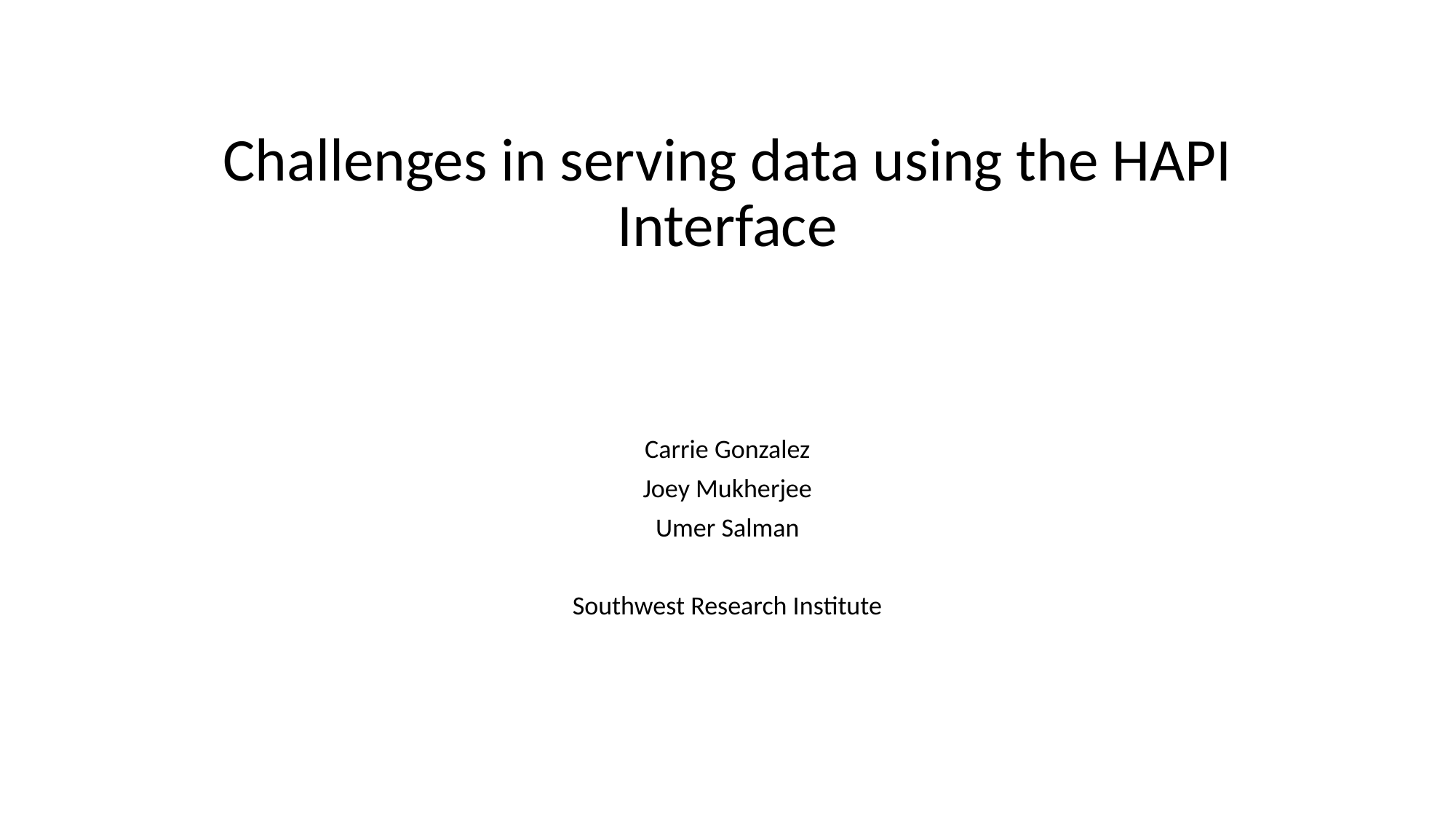

# Challenges in serving data using the HAPI Interface
Carrie Gonzalez
Joey Mukherjee
Umer Salman

Southwest Research Institute